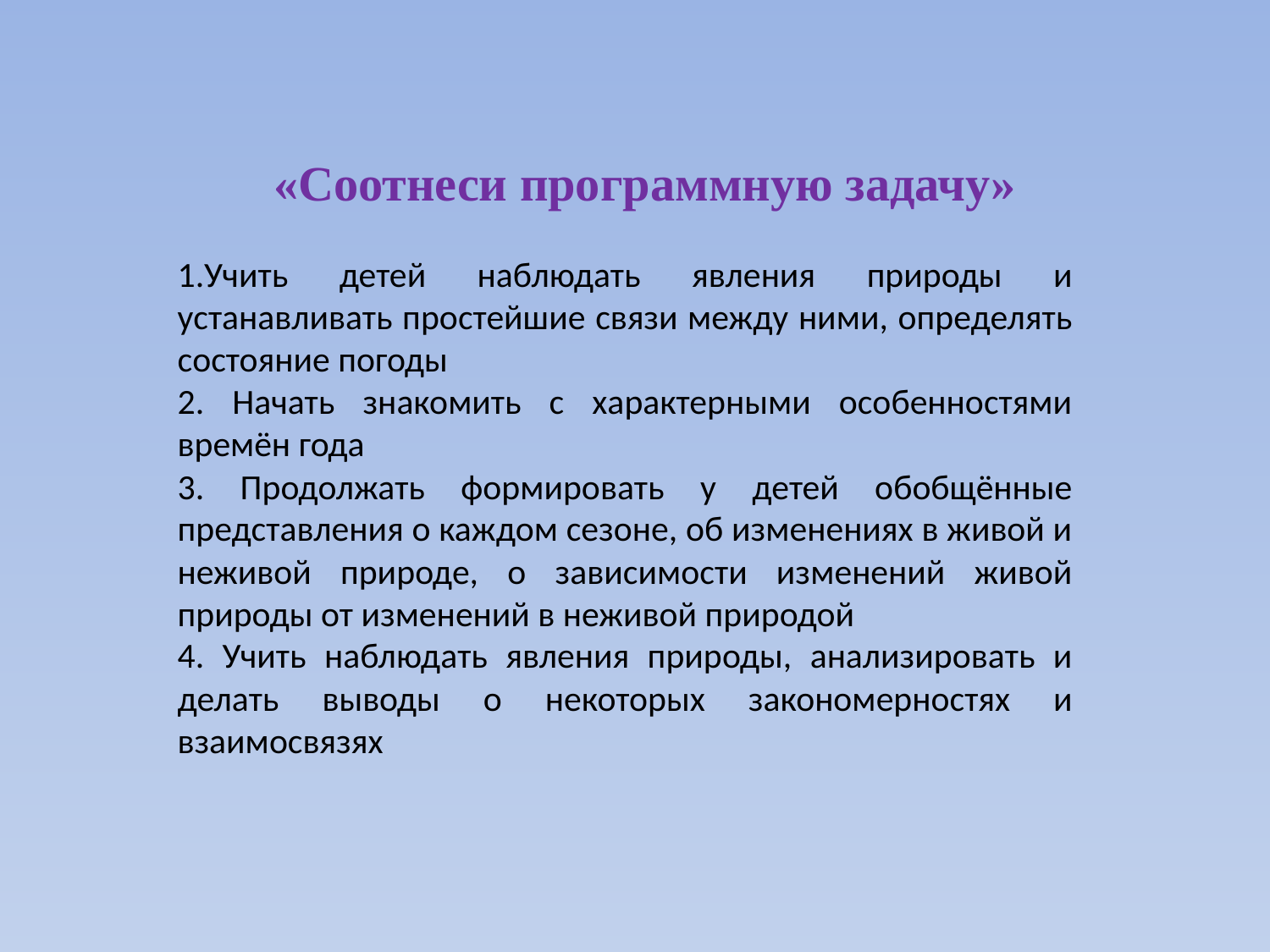

«Соотнеси программную задачу»
1.Учить детей наблюдать явления природы и устанавливать простейшие связи между ними, определять состояние погоды
2. Начать знакомить с характерными особенностями времён года
3. Продолжать формировать у детей обобщённые представления о каждом сезоне, об изменениях в живой и неживой природе, о зависимости изменений живой природы от изменений в неживой природой
4. Учить наблюдать явления природы, анализировать и делать выводы о некоторых закономерностях и взаимосвязях